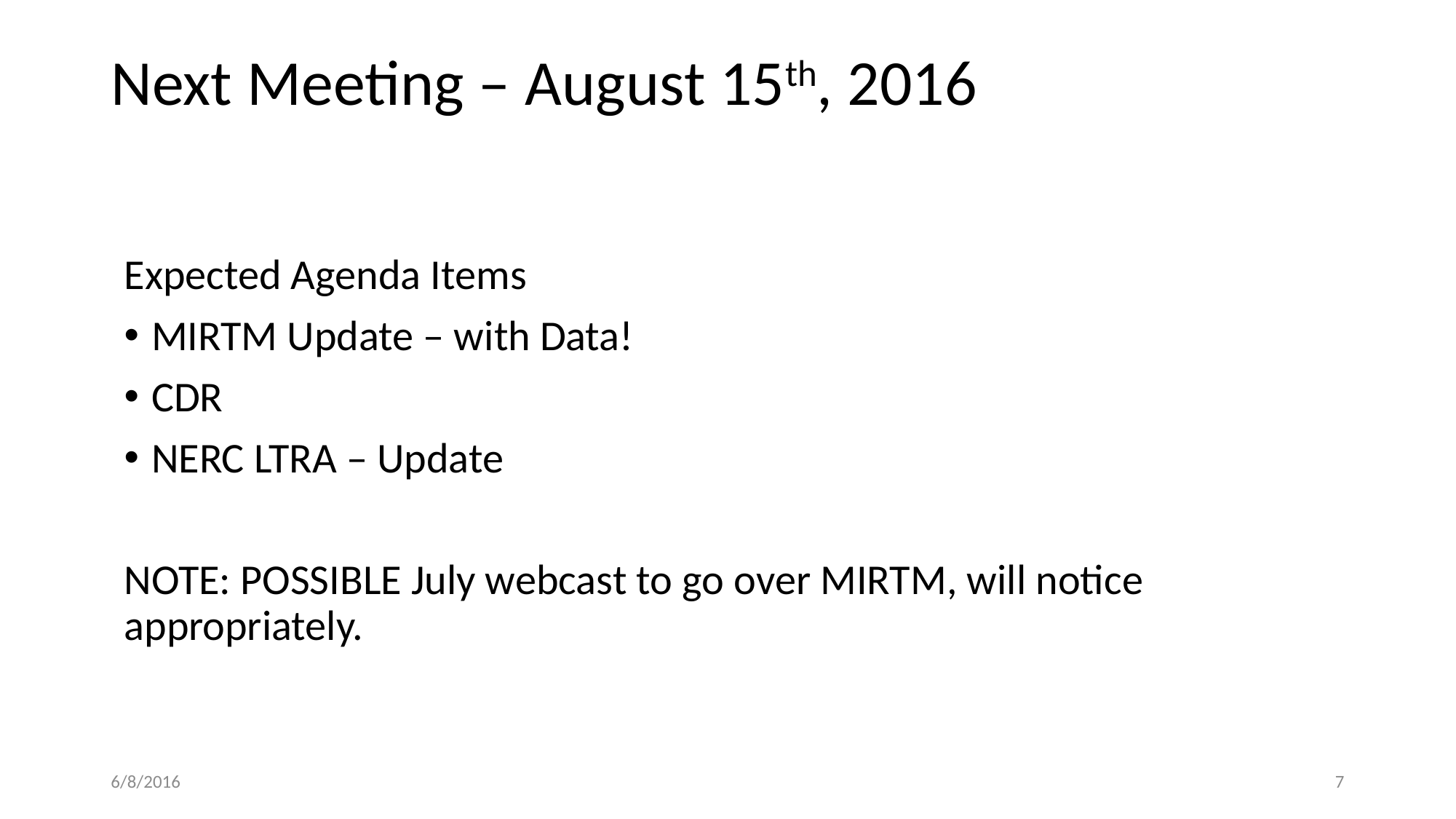

# Next Meeting – August 15th, 2016
Expected Agenda Items
MIRTM Update – with Data!
CDR
NERC LTRA – Update

NOTE: POSSIBLE July webcast to go over MIRTM, will notice appropriately.

6/8/2016
7